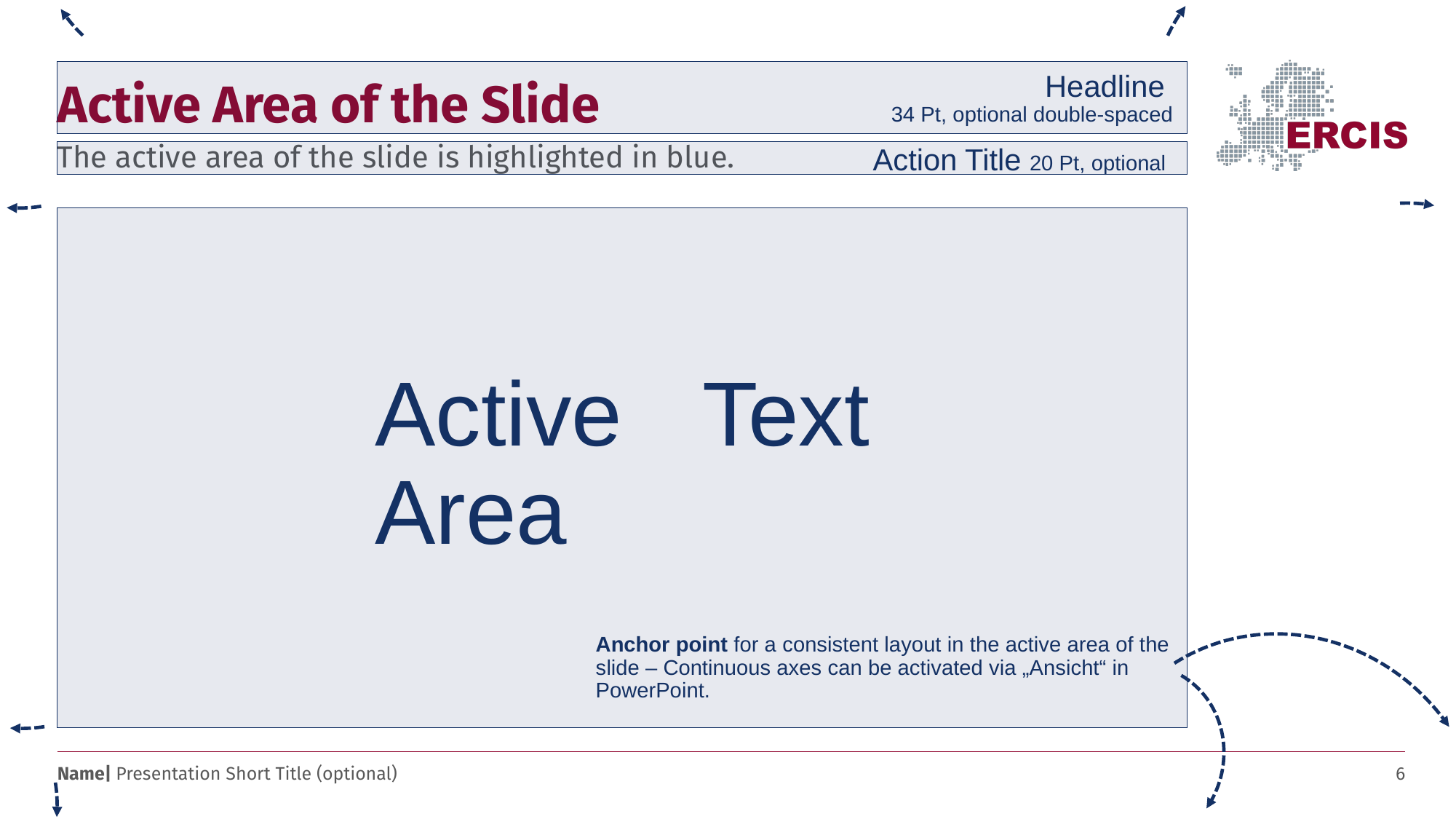

# Active Area of the Slide
Headline
34 Pt, optional double-spaced

The active area of the slide is highlighted in blue.
Action Title 20 Pt, optional

Active Text Area

Anchor point for a consistent layout in the active area of the slide – Continuous axes can be activated via „Ansicht“ in PowerPoint.

6